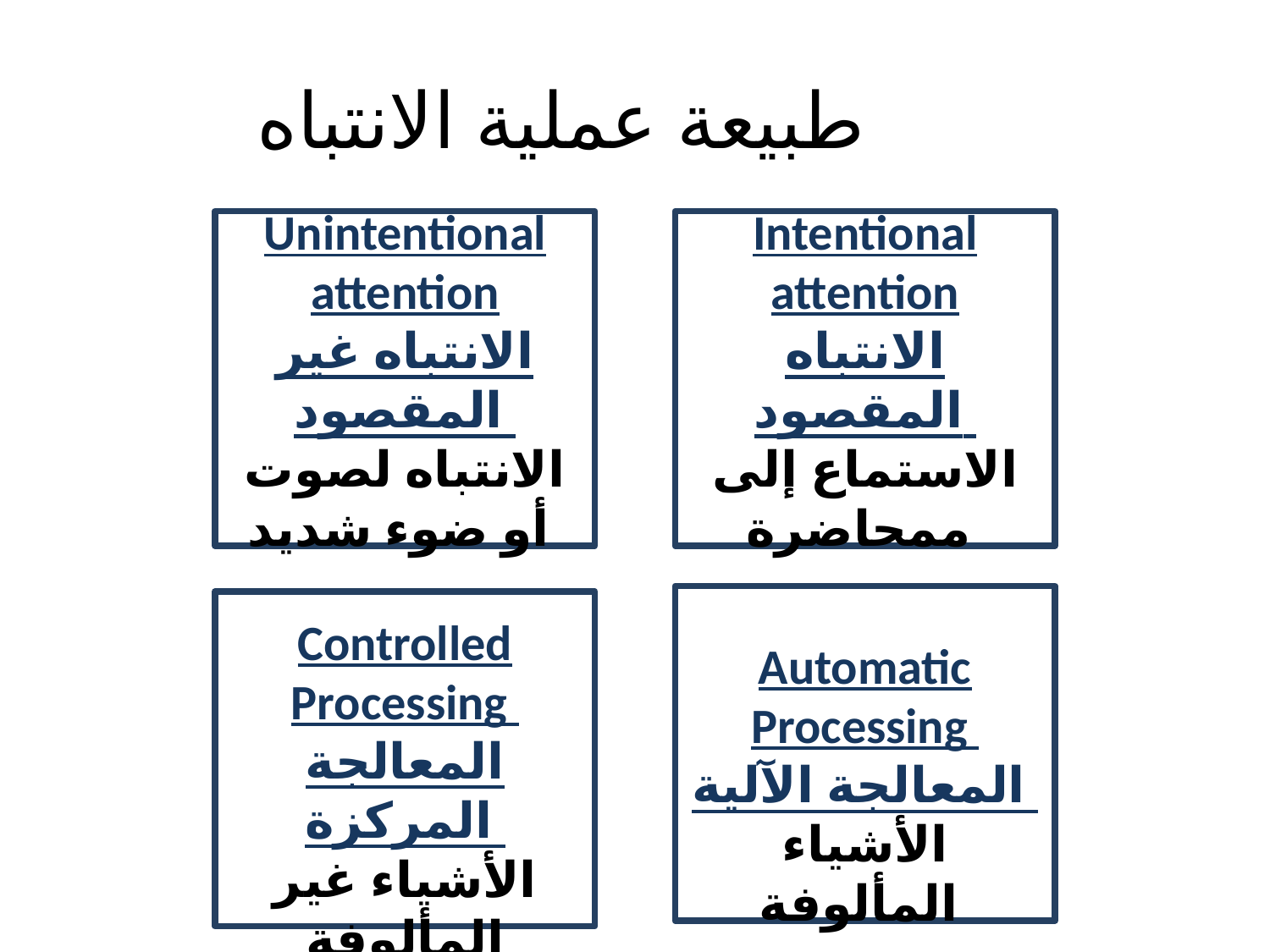

طبيعة عملية الانتباه
Unintentional attention
الانتباه غير المقصود
الانتباه لصوت أو ضوء شديد
Intentional attention
الانتباه المقصود
الاستماع إلى ممحاضرة

Automatic Processing
المعالجة الآلية
الأشياء المألوفة

Controlled Processing
المعالجة المركزة
الأشياء غير المألوفة